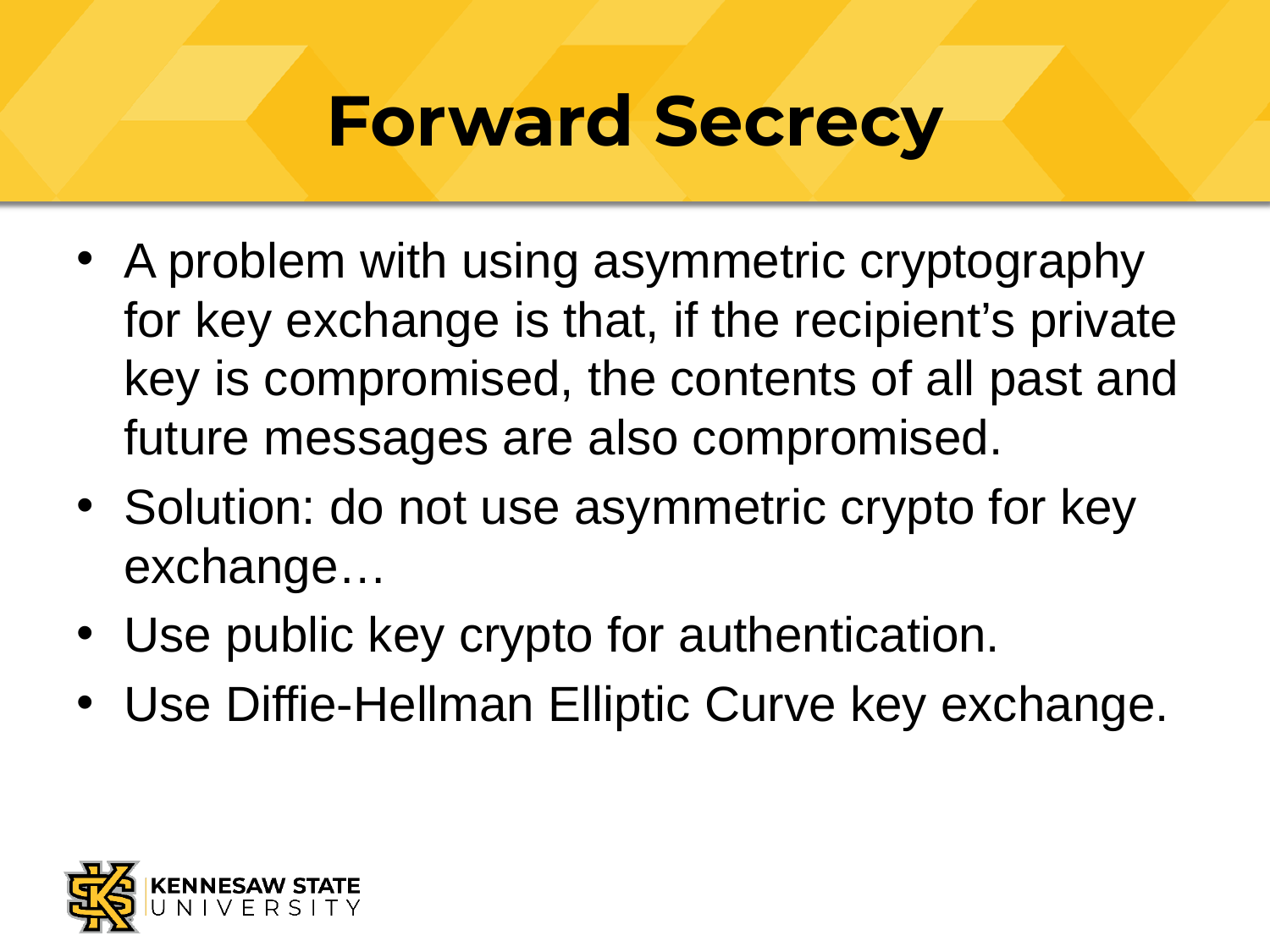

# Forward Secrecy
A problem with using asymmetric cryptography for key exchange is that, if the recipient’s private key is compromised, the contents of all past and future messages are also compromised.
Solution: do not use asymmetric crypto for key exchange…
Use public key crypto for authentication.
Use Diffie-Hellman Elliptic Curve key exchange.